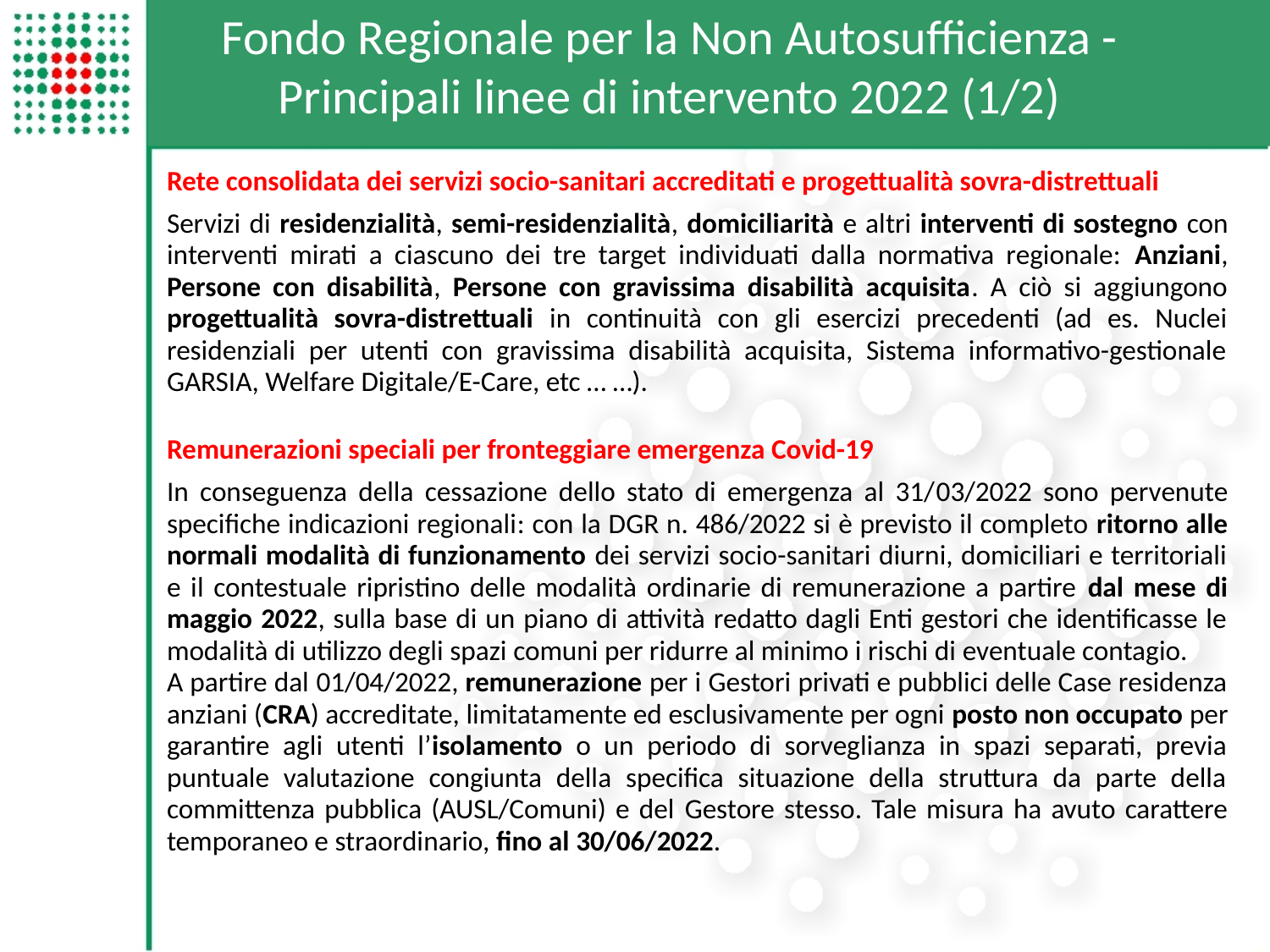

Fondo Regionale per la Non Autosufficienza - Principali linee di intervento 2022 (1/2)
Rete consolidata dei servizi socio-sanitari accreditati e progettualità sovra-distrettuali
Servizi di residenzialità, semi-residenzialità, domiciliarità e altri interventi di sostegno con interventi mirati a ciascuno dei tre target individuati dalla normativa regionale: Anziani, Persone con disabilità, Persone con gravissima disabilità acquisita. A ciò si aggiungono progettualità sovra-distrettuali in continuità con gli esercizi precedenti (ad es. Nuclei residenziali per utenti con gravissima disabilità acquisita, Sistema informativo-gestionale GARSIA, Welfare Digitale/E-Care, etc … …).

Remunerazioni speciali per fronteggiare emergenza Covid-19
In conseguenza della cessazione dello stato di emergenza al 31/03/2022 sono pervenute specifiche indicazioni regionali: con la DGR n. 486/2022 si è previsto il completo ritorno alle normali modalità di funzionamento dei servizi socio-sanitari diurni, domiciliari e territoriali e il contestuale ripristino delle modalità ordinarie di remunerazione a partire dal mese di maggio 2022, sulla base di un piano di attività redatto dagli Enti gestori che identificasse le modalità di utilizzo degli spazi comuni per ridurre al minimo i rischi di eventuale contagio.
A partire dal 01/04/2022, remunerazione per i Gestori privati e pubblici delle Case residenza anziani (CRA) accreditate, limitatamente ed esclusivamente per ogni posto non occupato per garantire agli utenti l’isolamento o un periodo di sorveglianza in spazi separati, previa puntuale valutazione congiunta della specifica situazione della struttura da parte della committenza pubblica (AUSL/Comuni) e del Gestore stesso. Tale misura ha avuto carattere temporaneo e straordinario, fino al 30/06/2022.